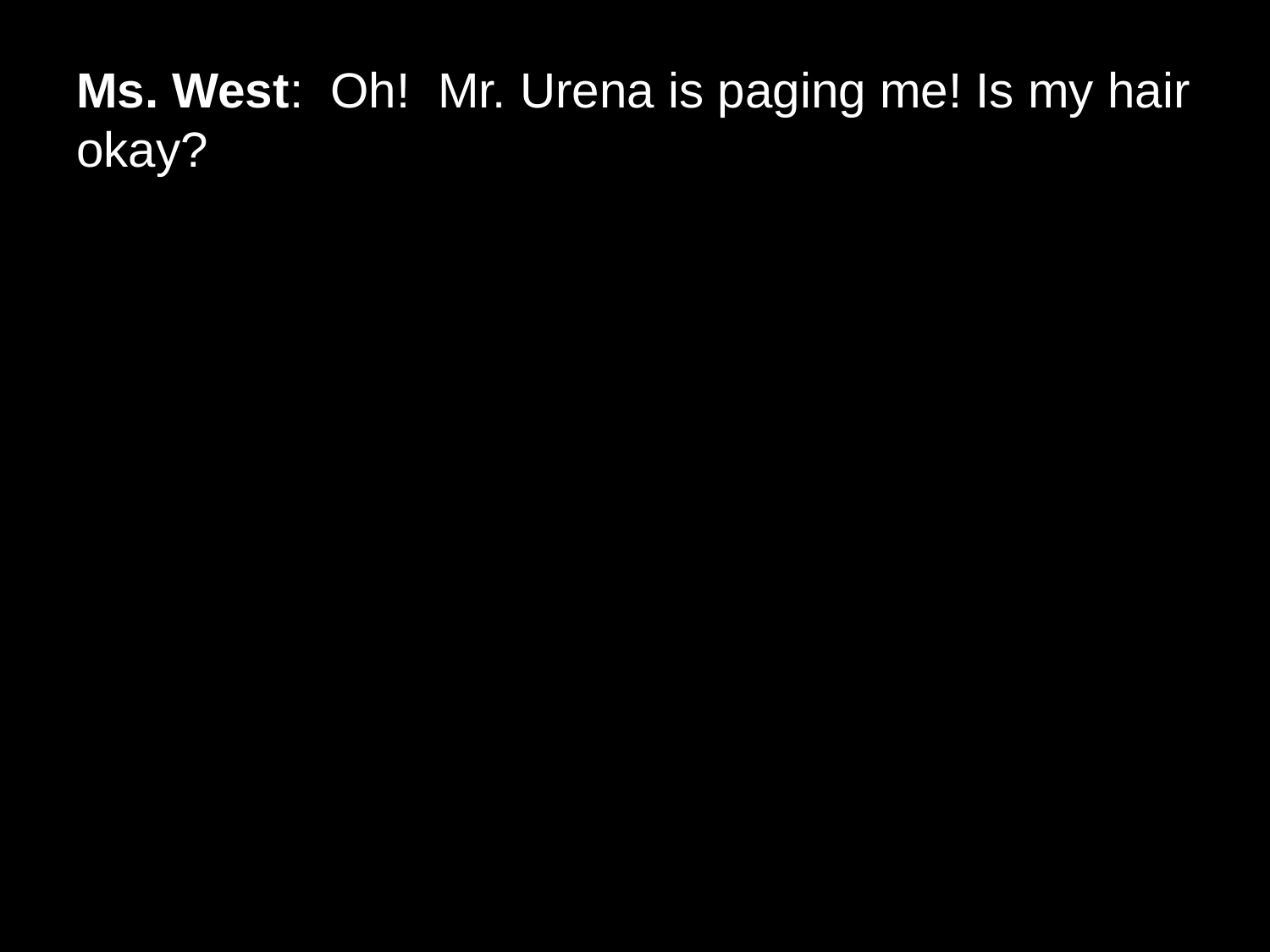

# Ms. West:  Oh!  Mr. Urena is paging me! Is my hair okay?